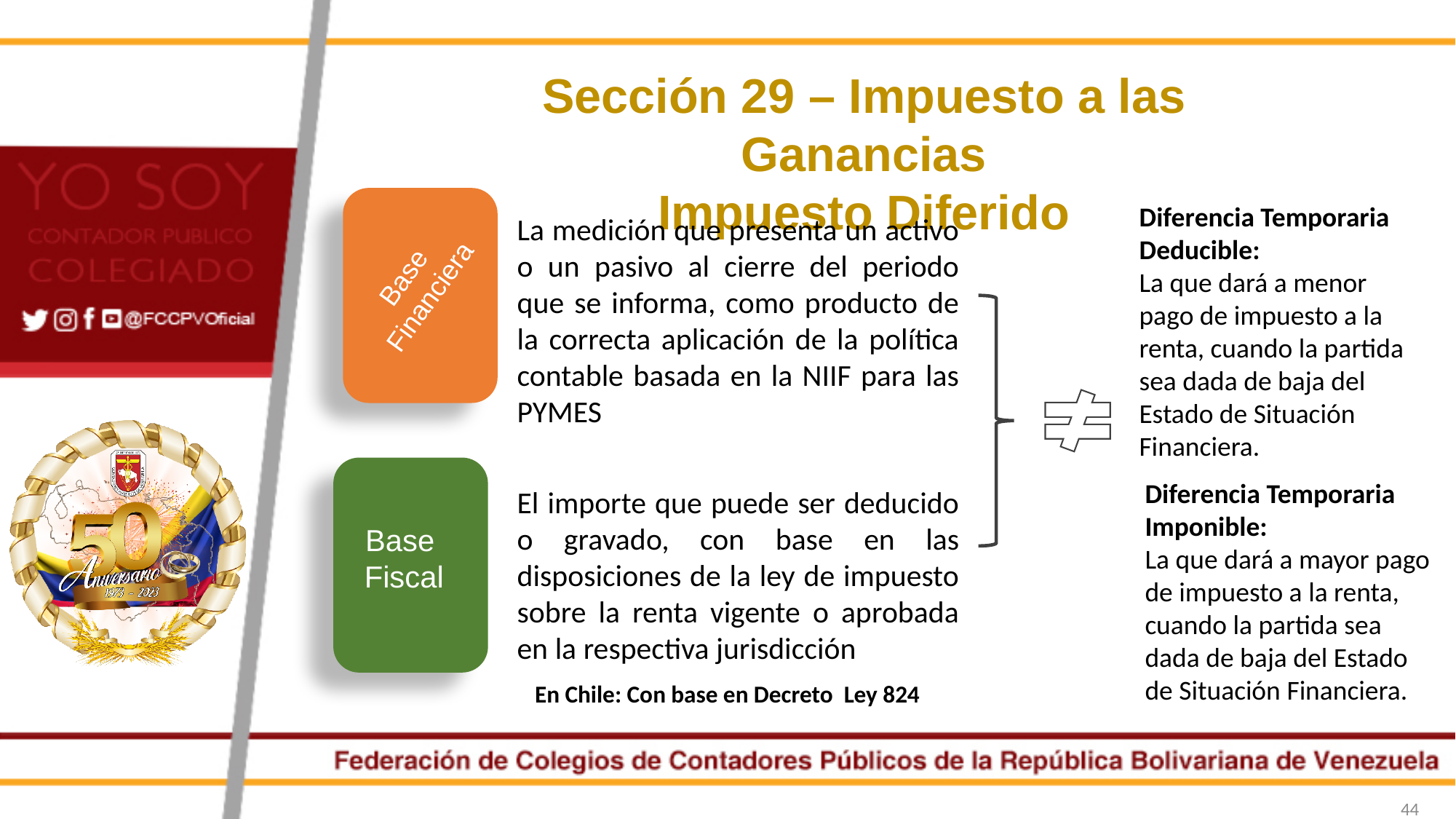

Sección 29 – Impuesto a las Ganancias
Impuesto Diferido

Base Financiera
Diferencia Temporaria  Deducible:
La que dará a menor pago de impuesto a la renta, cuando la partida sea dada de baja del Estado de Situación Financiera.
La medición que presenta un activo o un pasivo al cierre del periodo que se informa, como producto de la correcta aplicación de la política contable basada en la NIIF para las PYMES

Diferencia Temporaria  Imponible:
La que dará a mayor pago de impuesto a la renta, cuando la partida sea dada de baja del Estado de Situación Financiera.
El importe que puede ser deducido o gravado, con base en las disposiciones de la ley de impuesto sobre la renta vigente o aprobada en la respectiva jurisdicción
Base
Fiscal
En Chile: Con base en Decreto  Ley 824
44